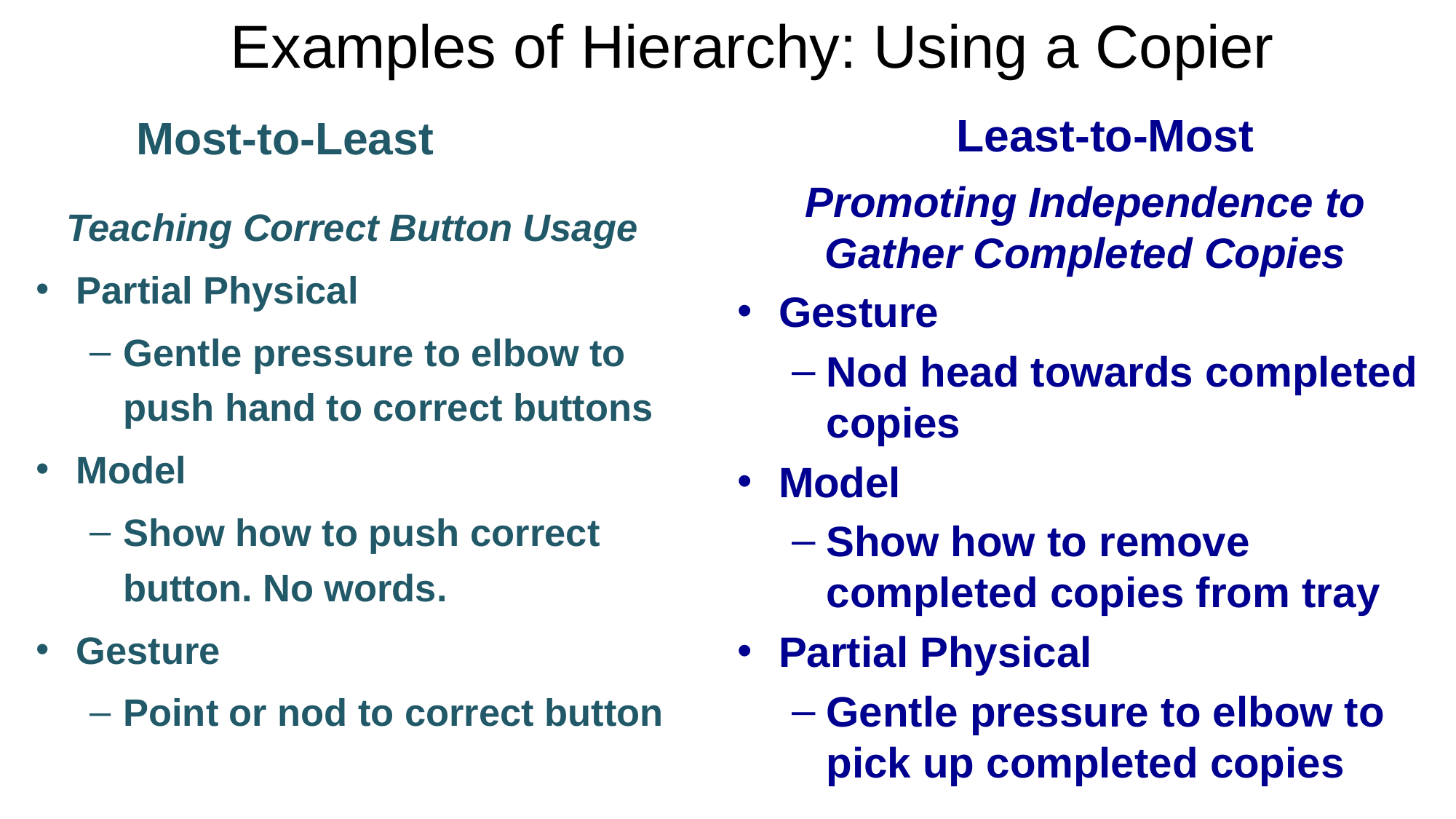

# Examples of Hierarchy: Using a Copier
Most-to-Least
Least-to-Most
Promoting Independence to Gather Completed Copies
Gesture
Nod head towards completed copies
Model
Show how to remove completed copies from tray
Partial Physical
Gentle pressure to elbow to pick up completed copies

Teaching Correct Button Usage
Partial Physical
Gentle pressure to elbow to push hand to correct buttons
Model
Show how to push correct button. No words.
Gesture
Point or nod to correct button